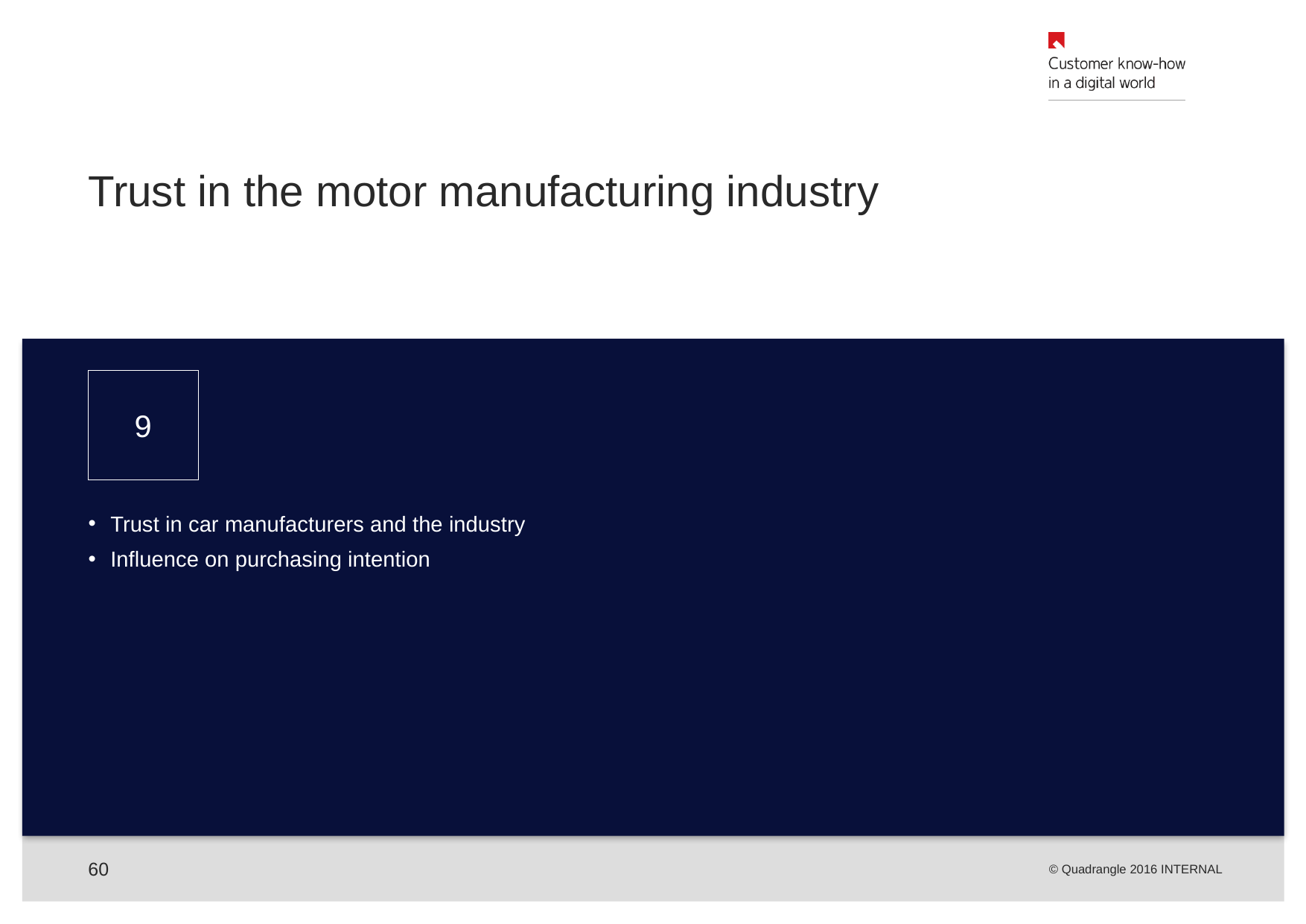

# Trust in the motor manufacturing industry
9
Trust in car manufacturers and the industry
Influence on purchasing intention